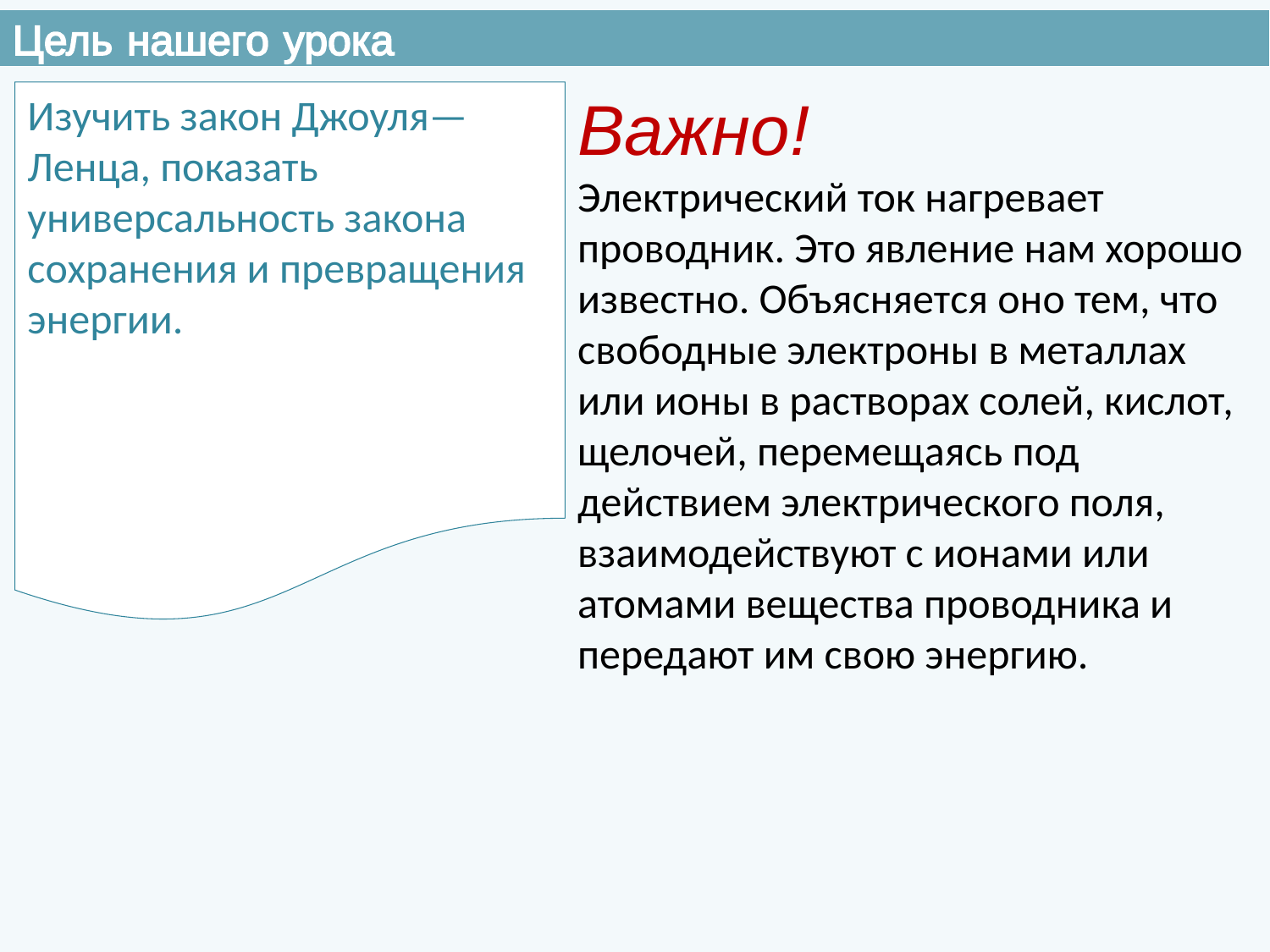

Цель нашего урока
Важно!
Электрический ток нагревает проводник. Это явление нам хорошо известно. Объясняет­ся оно тем, что свободные электроны в метал­лах или ионы в растворах солей, кислот, щело­чей, перемещаясь под действием электриче­ского поля, взаимодействуют с ионами или атомами вещества проводника и передают им свою энергию.
Изучить закон Джоуля—Ленца, показать универсальность закона сохранения и превращения энергии.